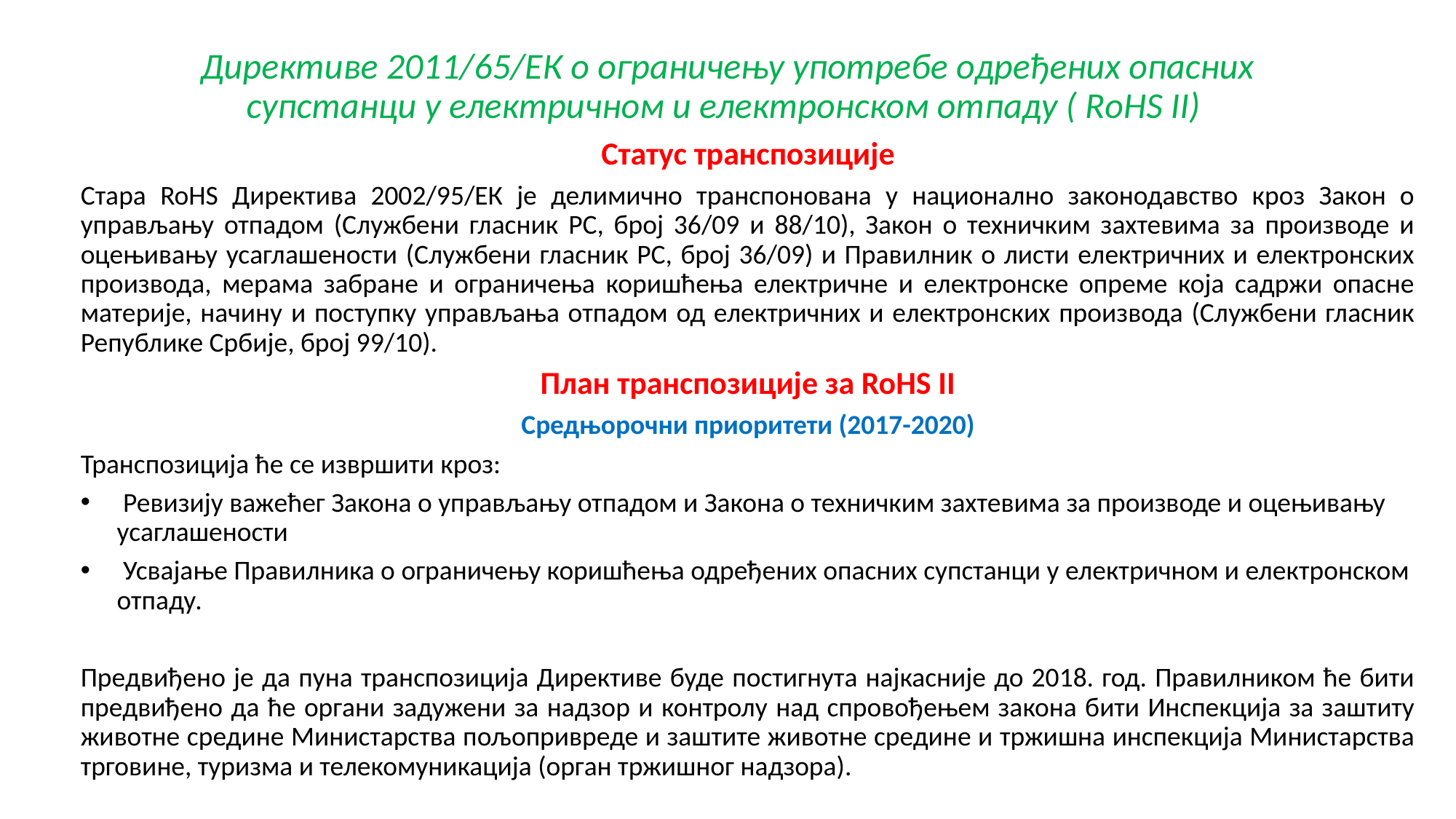

# Директиве 2011/65/ЕК о ограничењу употребе одређених опасних супстанци у електричном и електронском отпаду ( RоHS II)
Статус транспозиције
Стара RoHS Директива 2002/95/ЕК је делимично транспонована у национално законодавство кроз Закон о управљању отпадом (Службени гласник РС, број 36/09 и 88/10), Закон о техничким захтевима за производе и оцењивању усаглашености (Службени гласник РС, број 36/09) и Правилник о листи електричних и електронских производа, мерама забране и ограничења коришћења електричне и електронске опреме која садржи опасне материје, начину и поступку управљања отпадом од електричних и електронских производа (Службени гласник Републике Србије, број 99/10).
План транспозиције за RoHS II
Средњорочни приоритети (2017-2020)
Транспозиција ће се извршити кроз:
 Ревизију важећег Закона о управљању отпадом и Закона о техничким захтевима за производе и оцењивању усаглашености
 Усвајање Правилника о ограничењу коришћења одређених опасних супстанци у електричном и електронском отпаду.

Предвиђено је да пуна транспозиција Директиве буде постигнута најкасније до 2018. год. Правилником ће бити предвиђено да ће органи задужени за надзор и контролу над спровођењем закона бити Инспекција за заштиту животне средине Министарства пољопривреде и заштите животне средине и тржишна инспекција Министарства трговине, туризма и телекомуникација (орган тржишног надзора).